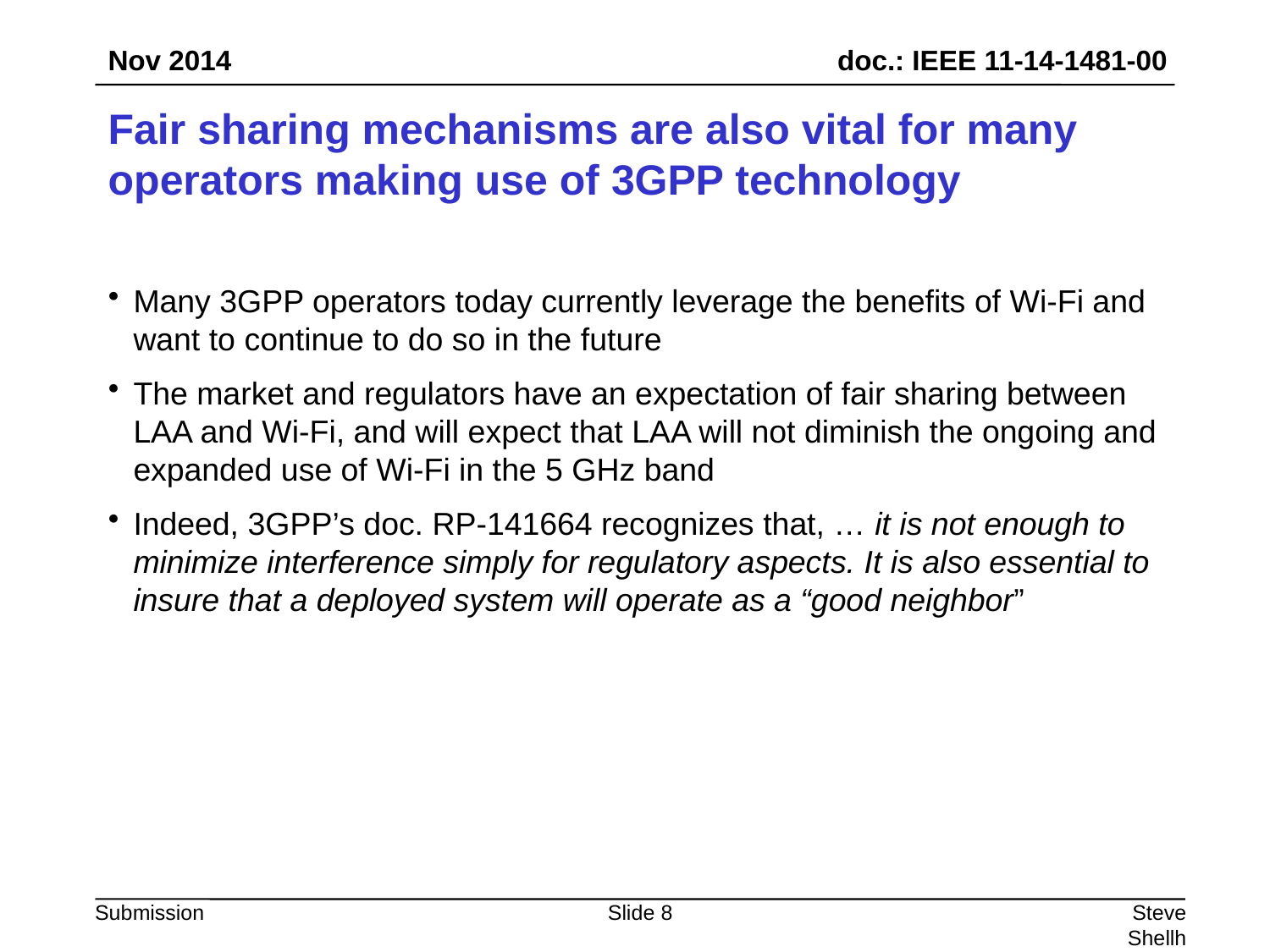

Nov 2014
# Fair sharing mechanisms are also vital for many operators making use of 3GPP technology
Many 3GPP operators today currently leverage the benefits of Wi-Fi and want to continue to do so in the future
The market and regulators have an expectation of fair sharing between LAA and Wi-Fi, and will expect that LAA will not diminish the ongoing and expanded use of Wi-Fi in the 5 GHz band
Indeed, 3GPP’s doc. RP-141664 recognizes that, … it is not enough to minimize interference simply for regulatory aspects. It is also essential to insure that a deployed system will operate as a “good neighbor”
Slide 8
Steve Shellhammer, Qualcomm